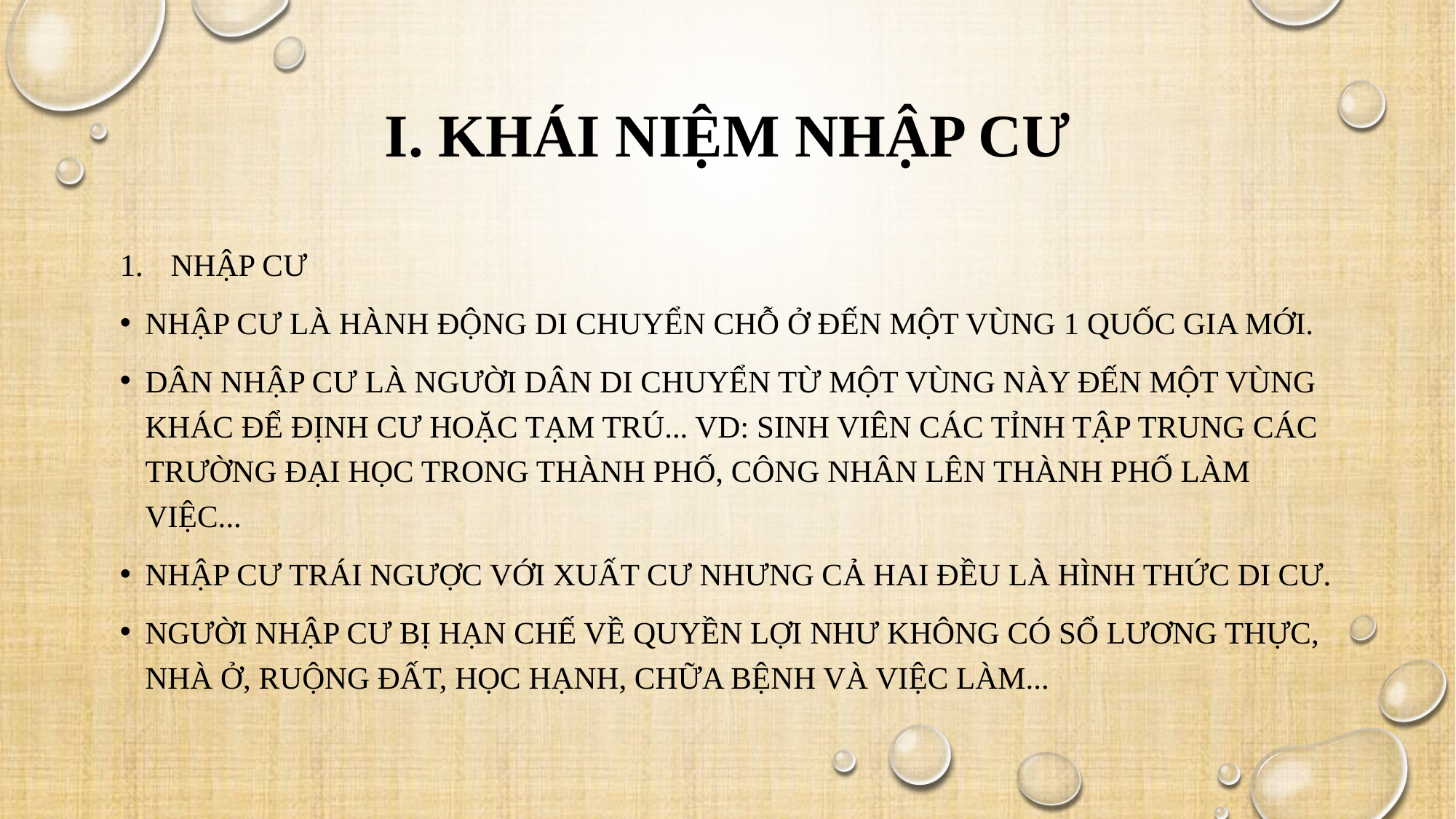

# I. Khái niệm nhập cư
Nhập cư
Nhập cư là hành động di chuyển chỗ ở đến một vùng 1 quốc gia mới.
Dân nhập cư là người dân di chuyển từ một vùng này đến một vùng khác để định cư hoặc tạm trú... VD: sinh viên các tỉnh tập trung các trường đại học trong thành phố, công nhân lên thành phố làm việc...
Nhập cư trái ngược với xuất cư nhưng cả hai đều là hình thức di cư.
Người nhập cư bị hạn chế về quyền lợi như không có sổ lương thực, nhà ở, ruộng đất, học hạnh, chữa bệnh và việc làm...